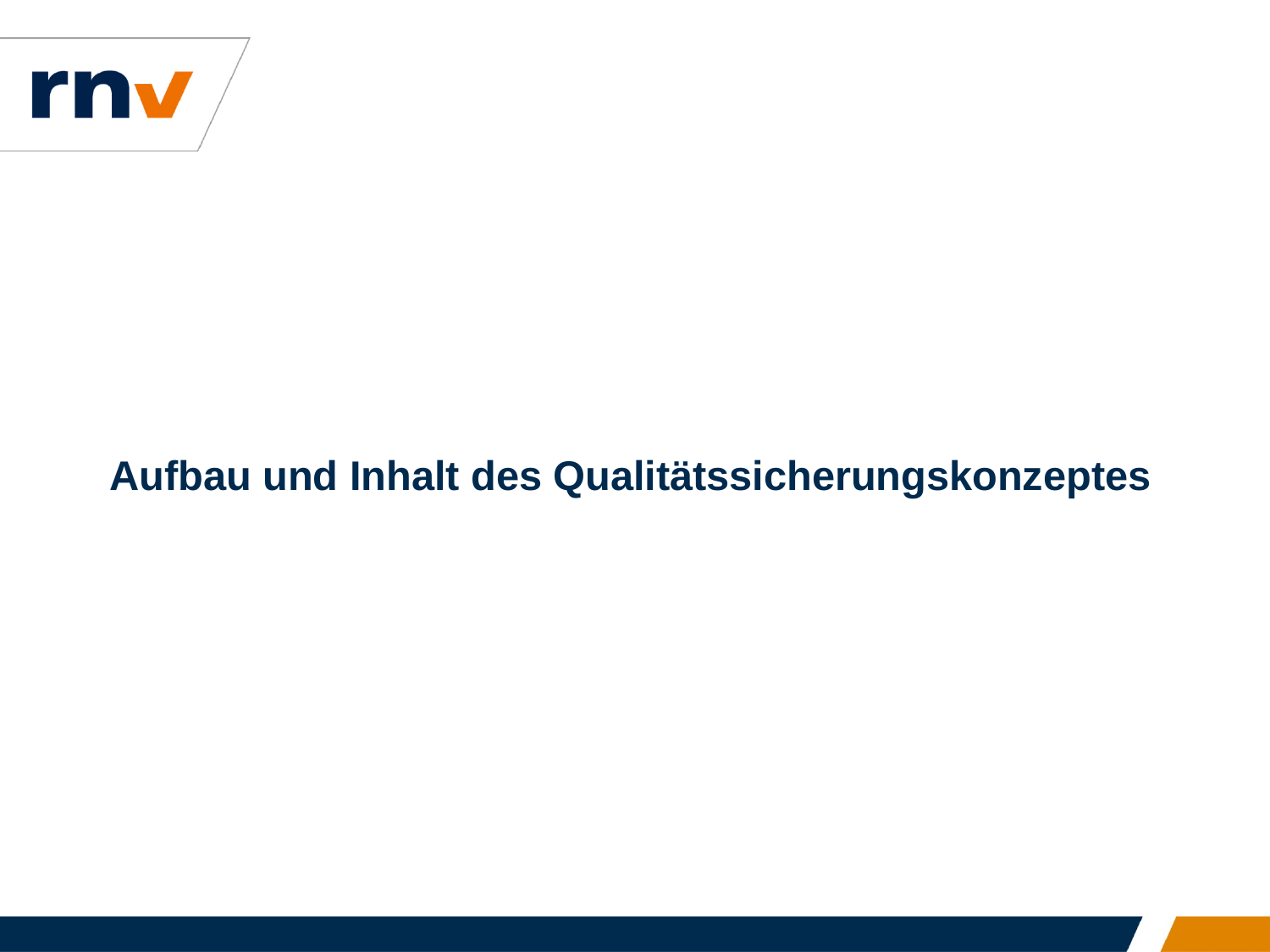

# Aufbau und Inhalt des Qualitätssicherungskonzeptes
2